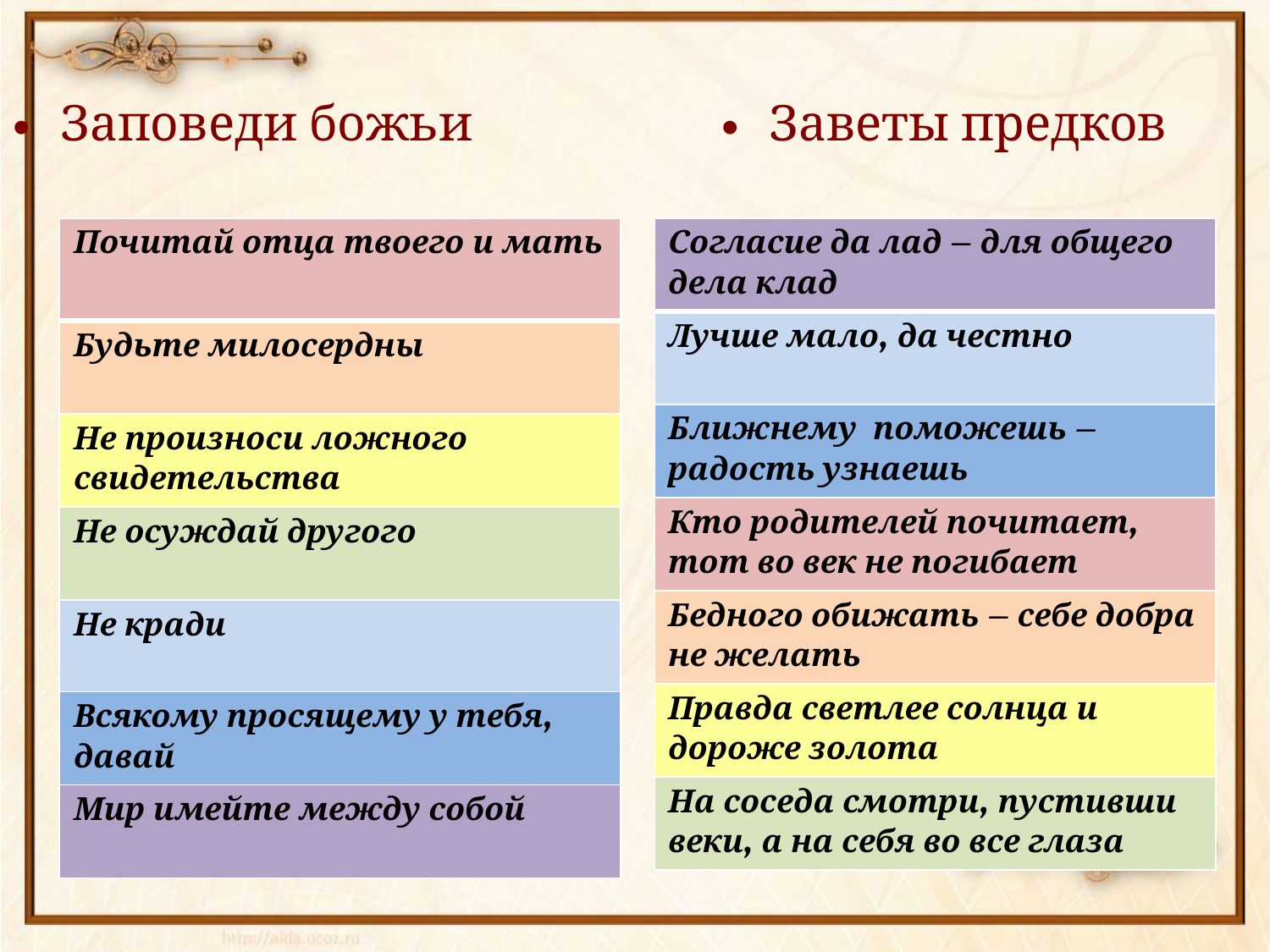

#
Заповеди божьи
Заветы предков
| Почитай отца твоего и мать |
| --- |
| Будьте милосердны |
| Не произноси ложного свидетельства |
| Не осуждай другого |
| Не кради |
| Всякому просящему у тебя, давай |
| Мир имейте между собой |
| Согласие да лад – для общего дела клад |
| --- |
| Лучше мало, да честно |
| Ближнему поможешь – радость узнаешь |
| Кто родителей почитает, тот во век не погибает |
| Бедного обижать – себе добра не желать |
| Правда светлее солнца и дороже золота |
| На соседа смотри, пустивши веки, а на себя во все глаза |